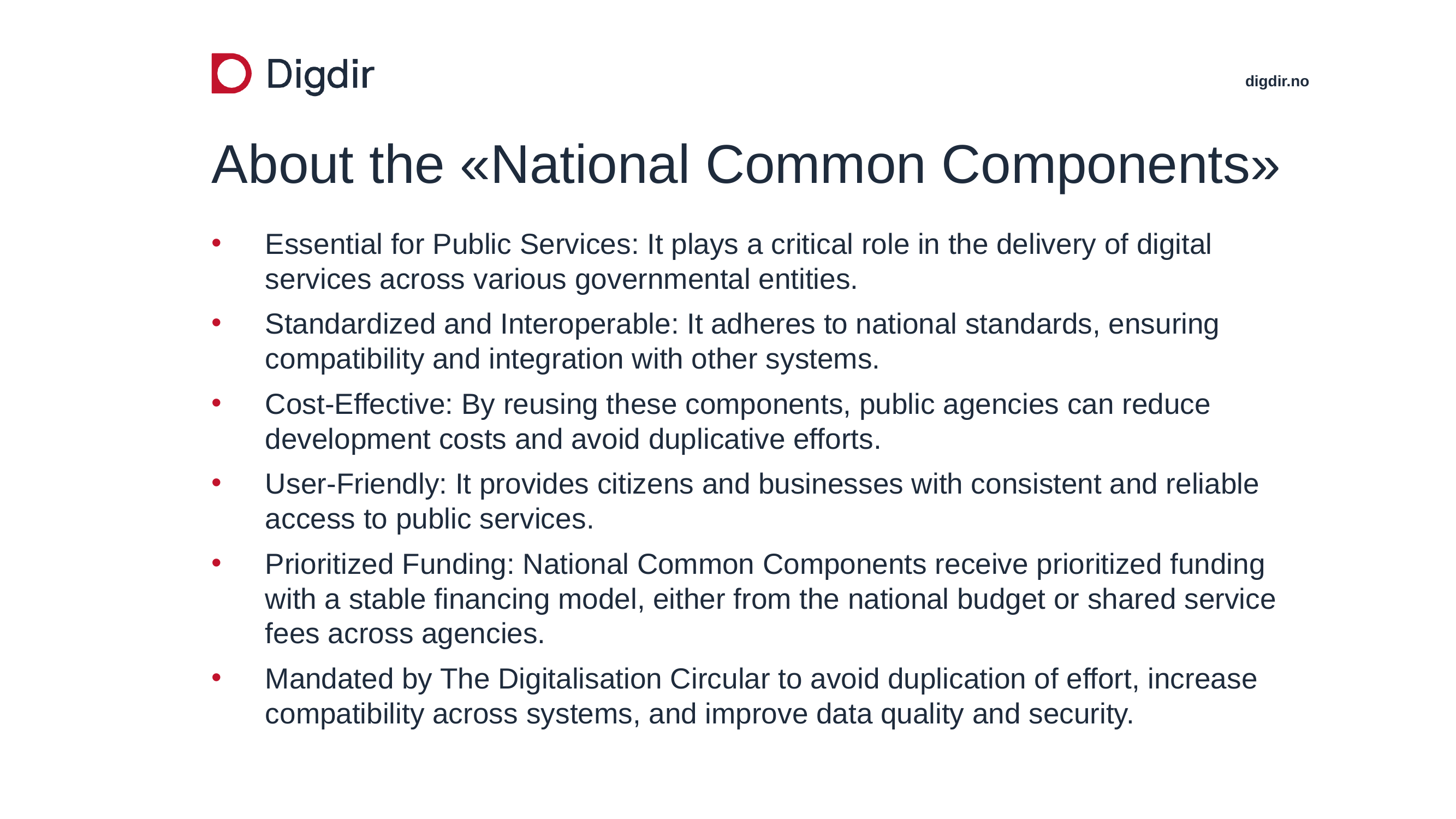

# About the «National Common Components»
Essential for Public Services: It plays a critical role in the delivery of digital services across various governmental entities.
Standardized and Interoperable: It adheres to national standards, ensuring compatibility and integration with other systems.
Cost-Effective: By reusing these components, public agencies can reduce development costs and avoid duplicative efforts.
User-Friendly: It provides citizens and businesses with consistent and reliable access to public services.
Prioritized Funding: National Common Components receive prioritized funding with a stable financing model, either from the national budget or shared service fees across agencies.
Mandated by The Digitalisation Circular to avoid duplication of effort, increase compatibility across systems, and improve data quality and security.